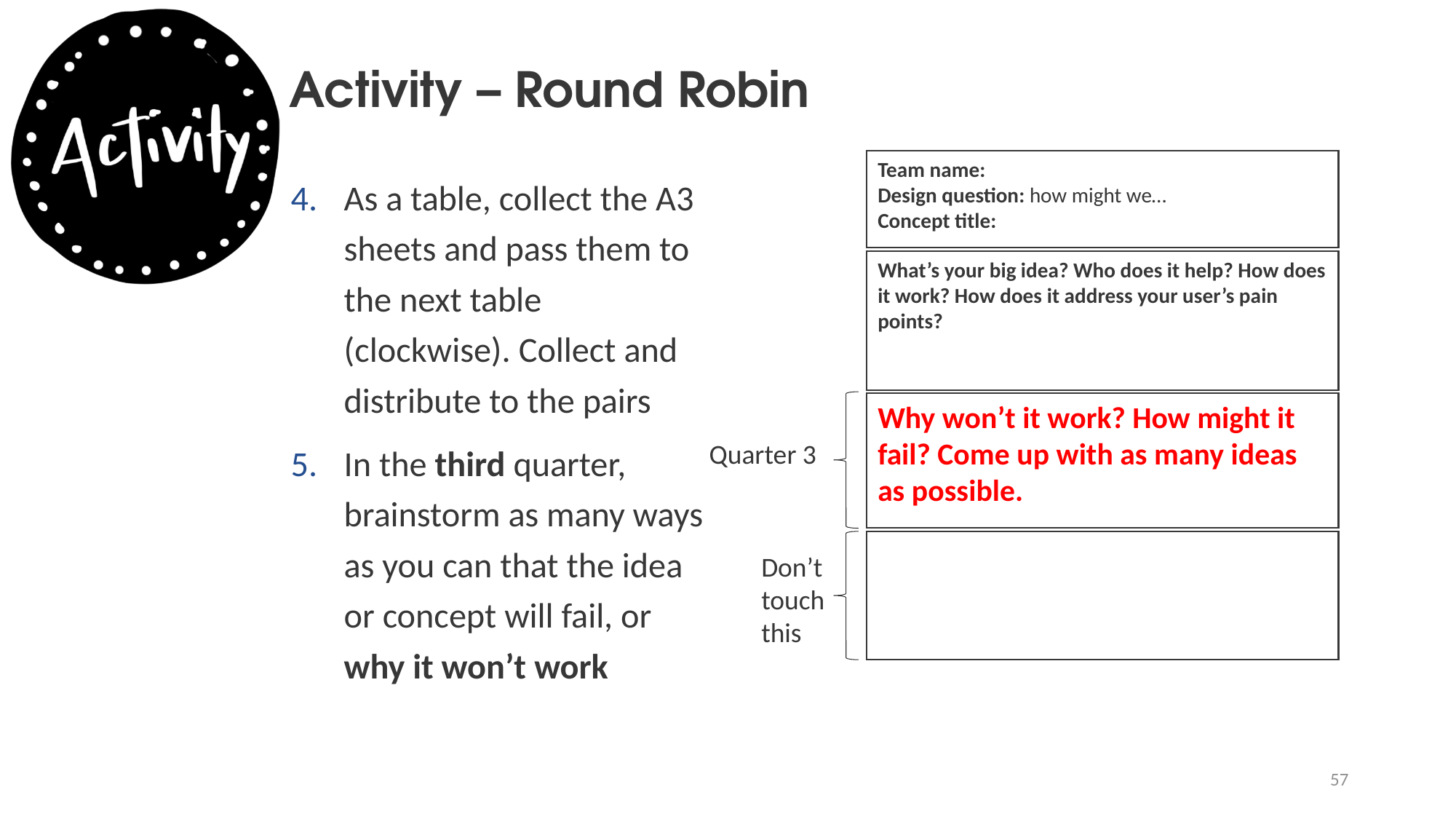

# Activity – Round Robin
Team name:
Design question: how might we…
Concept title:
What’s your big idea? Who does it help? How does it work? How does it address your user’s pain points?

Why won’t it work? How might it fail? Come up with as many ideas as possible.

As a table, collect the A3 sheets and pass them to the next table (clockwise). Collect and distribute to the pairs
In the third quarter, brainstorm as many ways as you can that the idea or concept will fail, or why it won’t work

Quarter 3

Don’t touch this
57